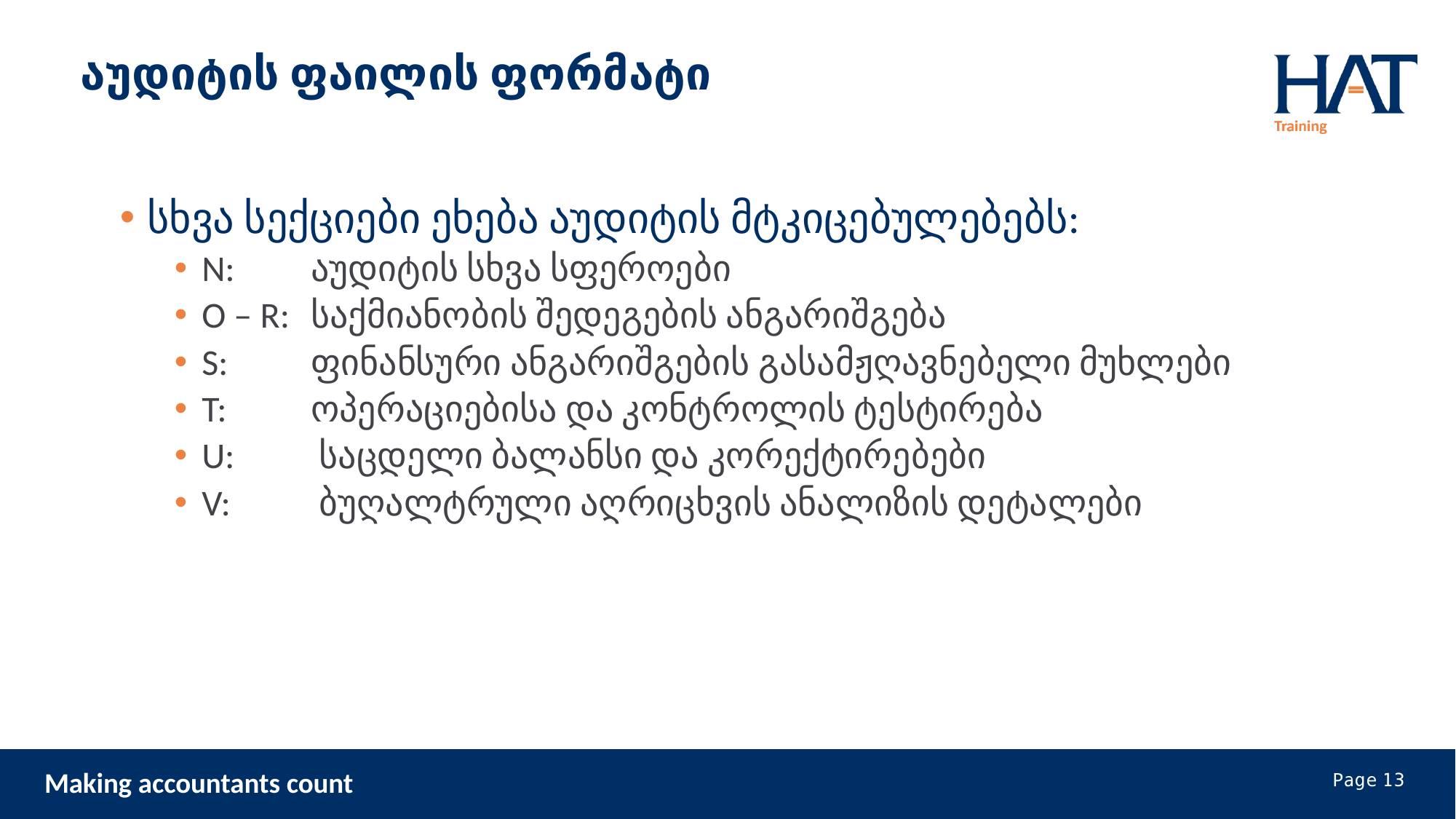

# აუდიტის ფაილის ფორმატი
სხვა სექციები ეხება აუდიტის მტკიცებულებებს:
N:	აუდიტის სხვა სფეროები
O – R: 	საქმიანობის შედეგების ანგარიშგება
S: 	ფინანსური ანგარიშგების გასამჟღავნებელი მუხლები
T: 	ოპერაციებისა და კონტროლის ტესტირება
U: 	 საცდელი ბალანსი და კორექტირებები
V: 	 ბუღალტრული აღრიცხვის ანალიზის დეტალები
13